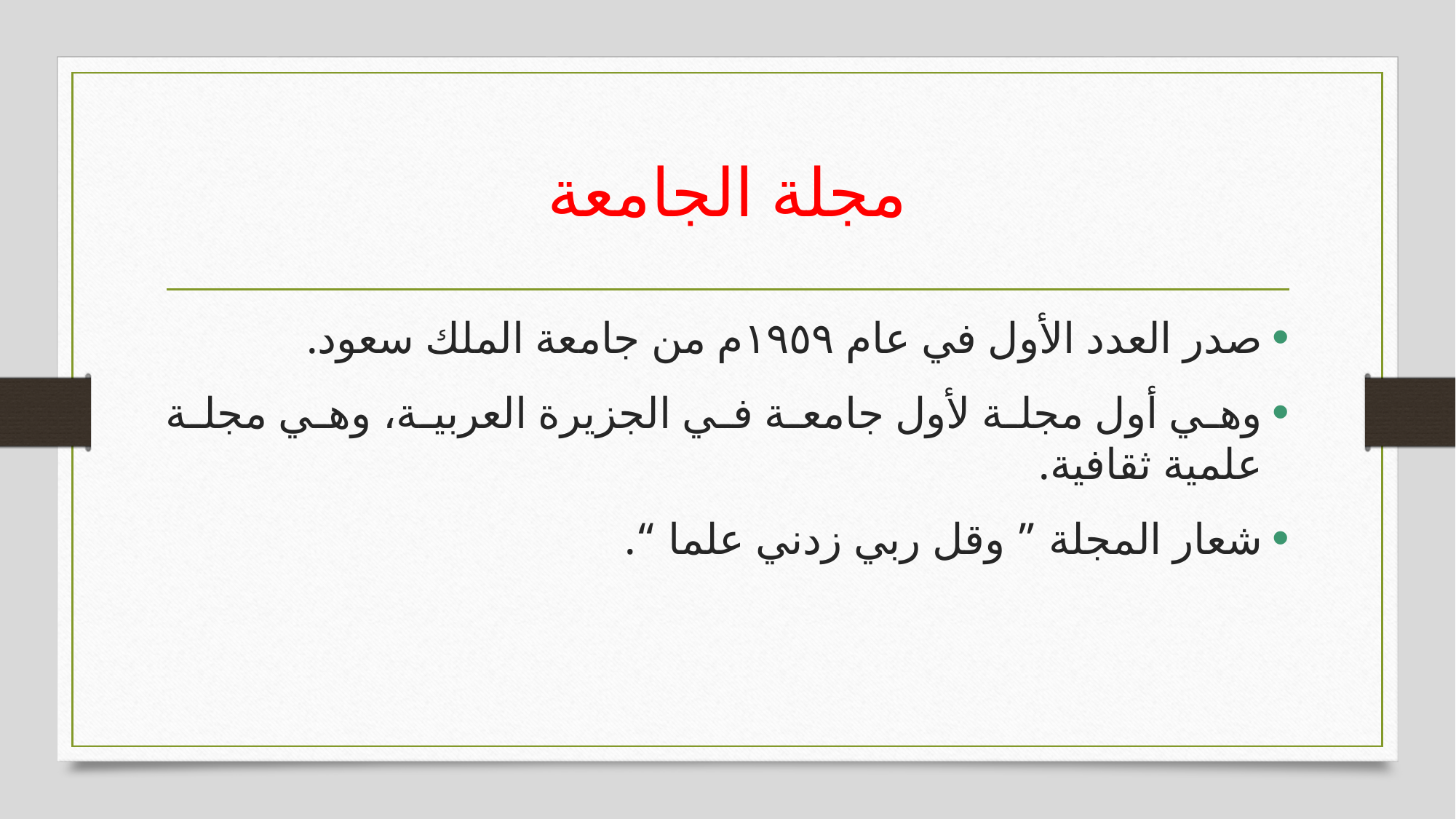

# مجلة الجامعة
صدر العدد الأول في عام ١٩٥٩م من جامعة الملك سعود.
وهي أول مجلة لأول جامعة في الجزيرة العربية، وهي مجلة علمية ثقافية.
شعار المجلة ” وقل ربي زدني علما “.